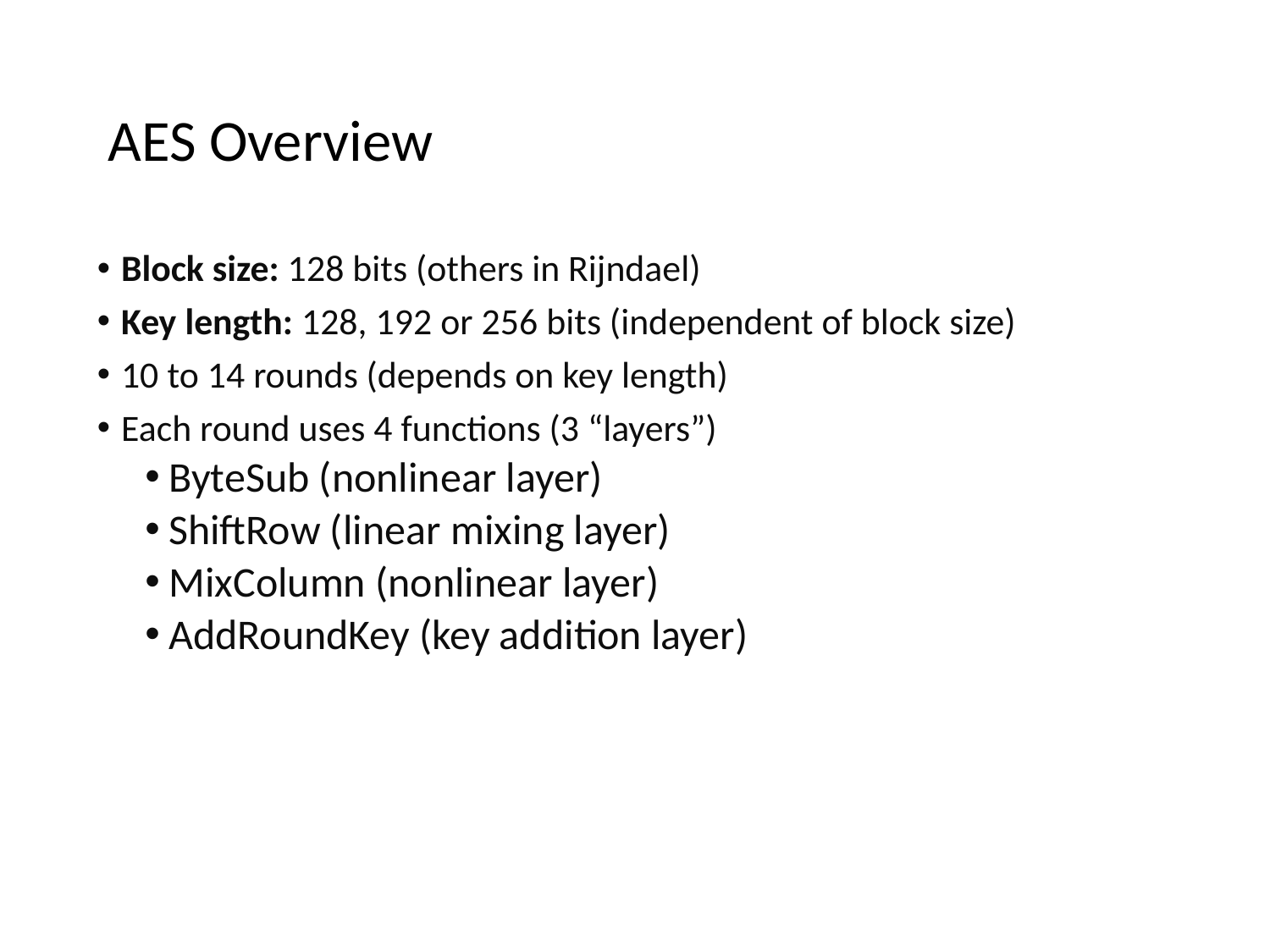

# AES Overview
Block size: 128 bits (others in Rijndael)
Key length: 128, 192 or 256 bits (independent of block size)
10 to 14 rounds (depends on key length)
Each round uses 4 functions (3 “layers”)
ByteSub (nonlinear layer)
ShiftRow (linear mixing layer)
MixColumn (nonlinear layer)
AddRoundKey (key addition layer)